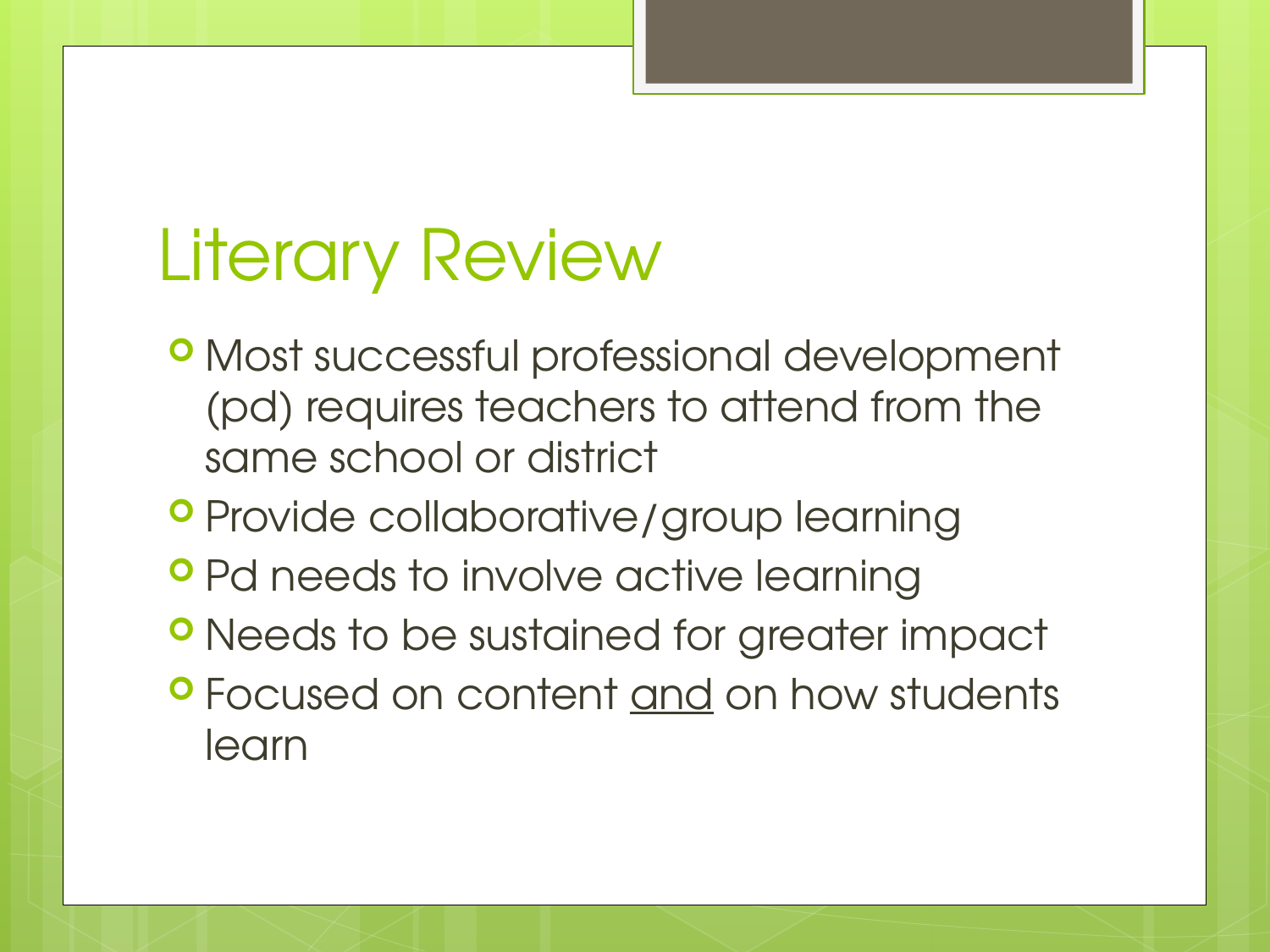

# Literary Review
Most successful professional development (pd) requires teachers to attend from the same school or district
Provide collaborative/group learning
Pd needs to involve active learning
Needs to be sustained for greater impact
Focused on content and on how students learn